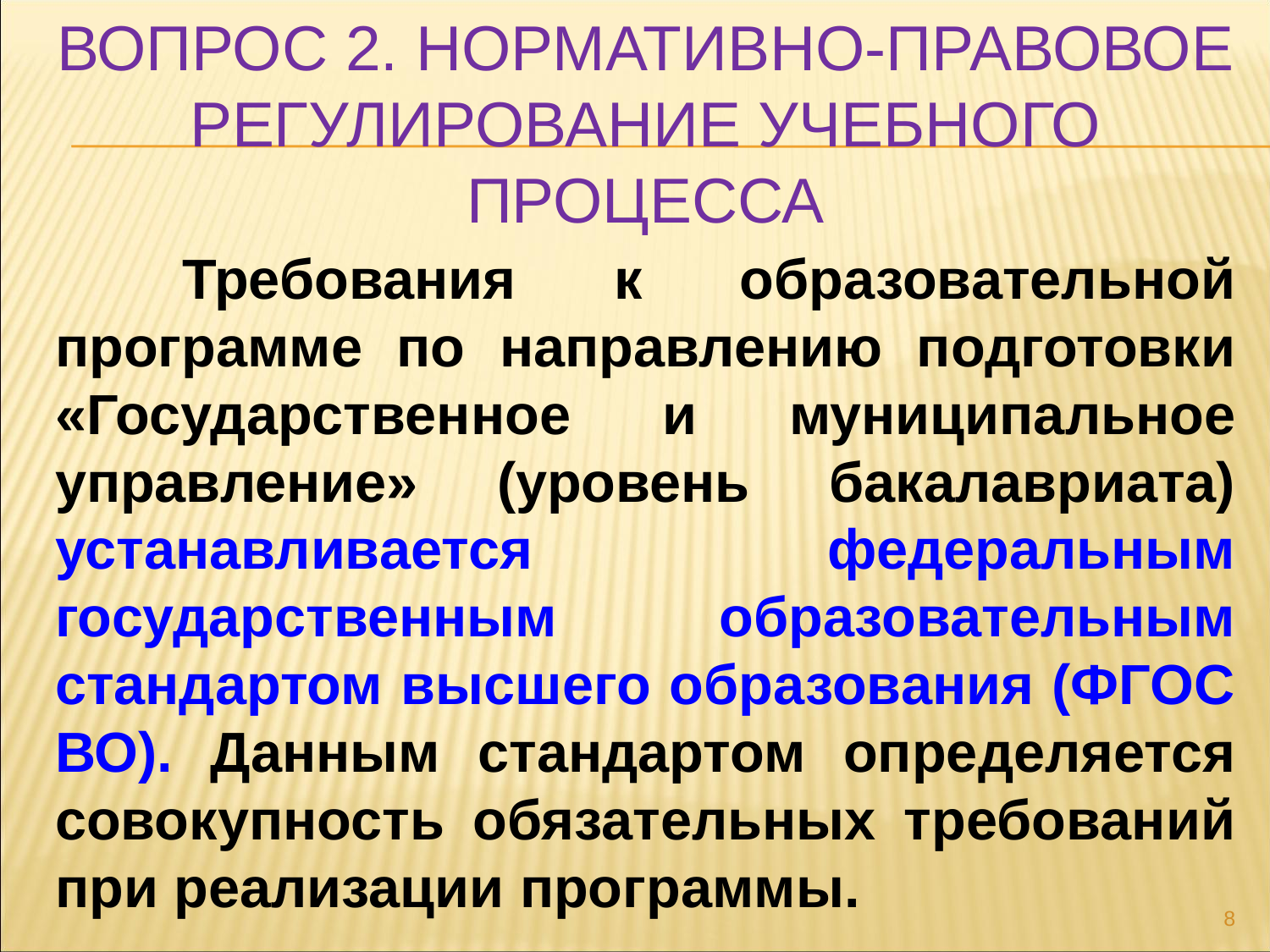

# Вопрос 2. Нормативно-правовое регулирование учебного процесса
	Требования к образовательной программе по направлению подготовки «Государственное и муниципальное управление» (уровень бакалавриата) устанавливается федеральным государственным образовательным стандартом высшего образования (ФГОС ВО). Данным стандартом определяется совокупность обязательных требований при реализации программы.
8